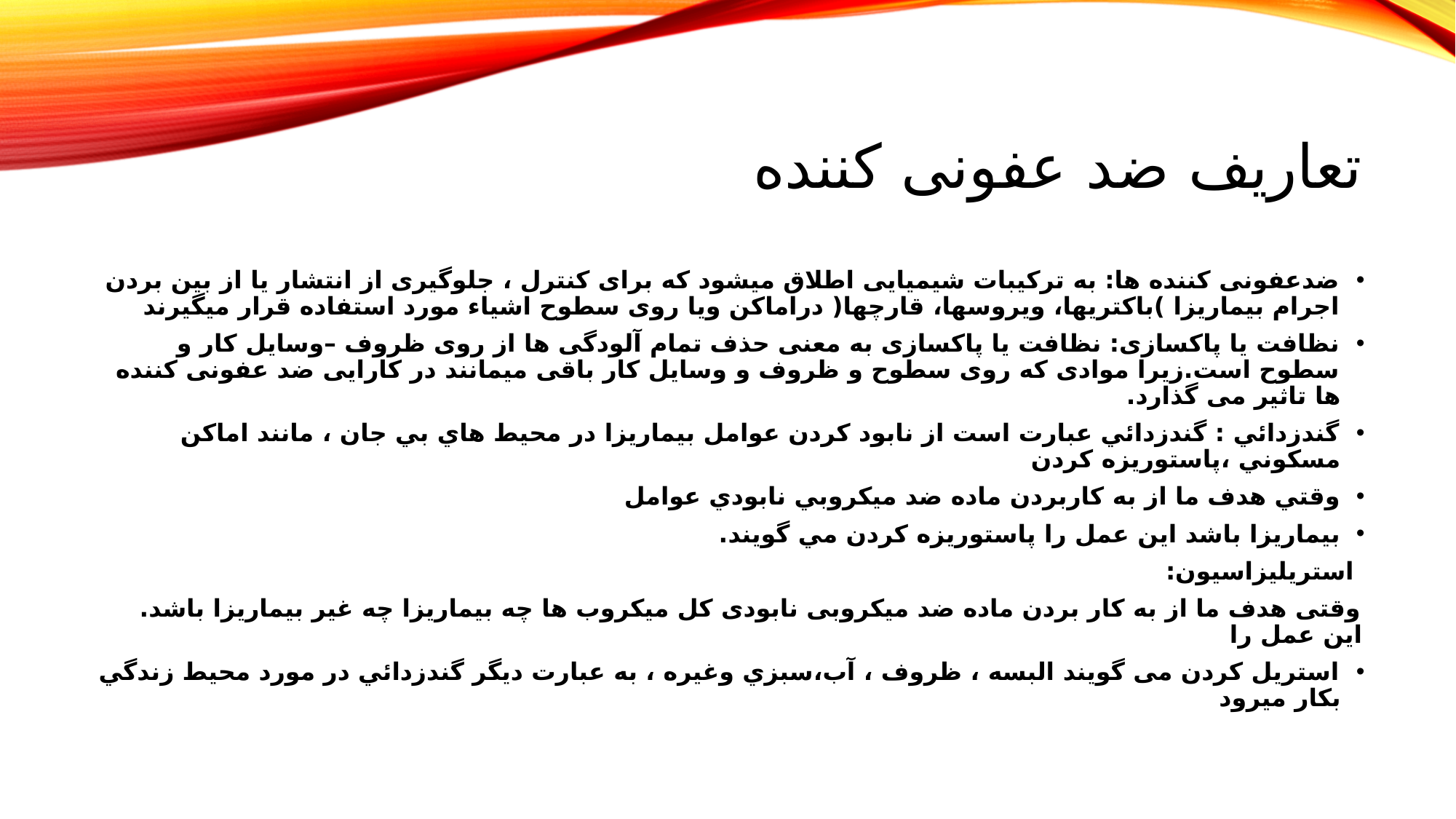

# تعاریف ضد عفونی کننده
ضدعفونی کننده ها: به ترکیبات شیمیایی اطلاق میشود که برای کنترل ، جلوگیری از انتشار یا از بین بردن اجرام بیماریزا )باکتریها، ویروسها، قارچها( دراماکن ویا روی سطوح اشیاء مورد استفاده قرار میگیرند
نظافت یا پاکسازی: نظافت یا پاکسازی به معنی حذف تمام آلودگی ها از روی ظروف –وسایل کار و سطوح است.زیرا موادی که روی سطوح و ظروف و وسایل کار باقی میمانند در کارایی ضد عفونی کننده ها تاثیر می گذارد.
گندزدائي : گندزدائي عبارت است از نابود كردن عوامل بیماریزا در محیط هاي بي جان ، مانند اماكن مسكوني ،پاستوریزه كردن
وقتي هدف ما از به كاربردن ماده ضد میكروبي نابودي عوامل
بیماریزا باشد این عمل را پاستوریزه كردن مي گویند.
 استریلیزاسیون:
وقتی هدف ما از به کار بردن ماده ضد میکروبی نابودی کل میکروب ها چه بیماریزا چه غیر بیماریزا باشد. این عمل را
استریل کردن می گویند البسه ، ظروف ، آب،سبزي وغیره ، به عبارت دیگر گندزدائي در مورد محیط زندگي بكار میرود